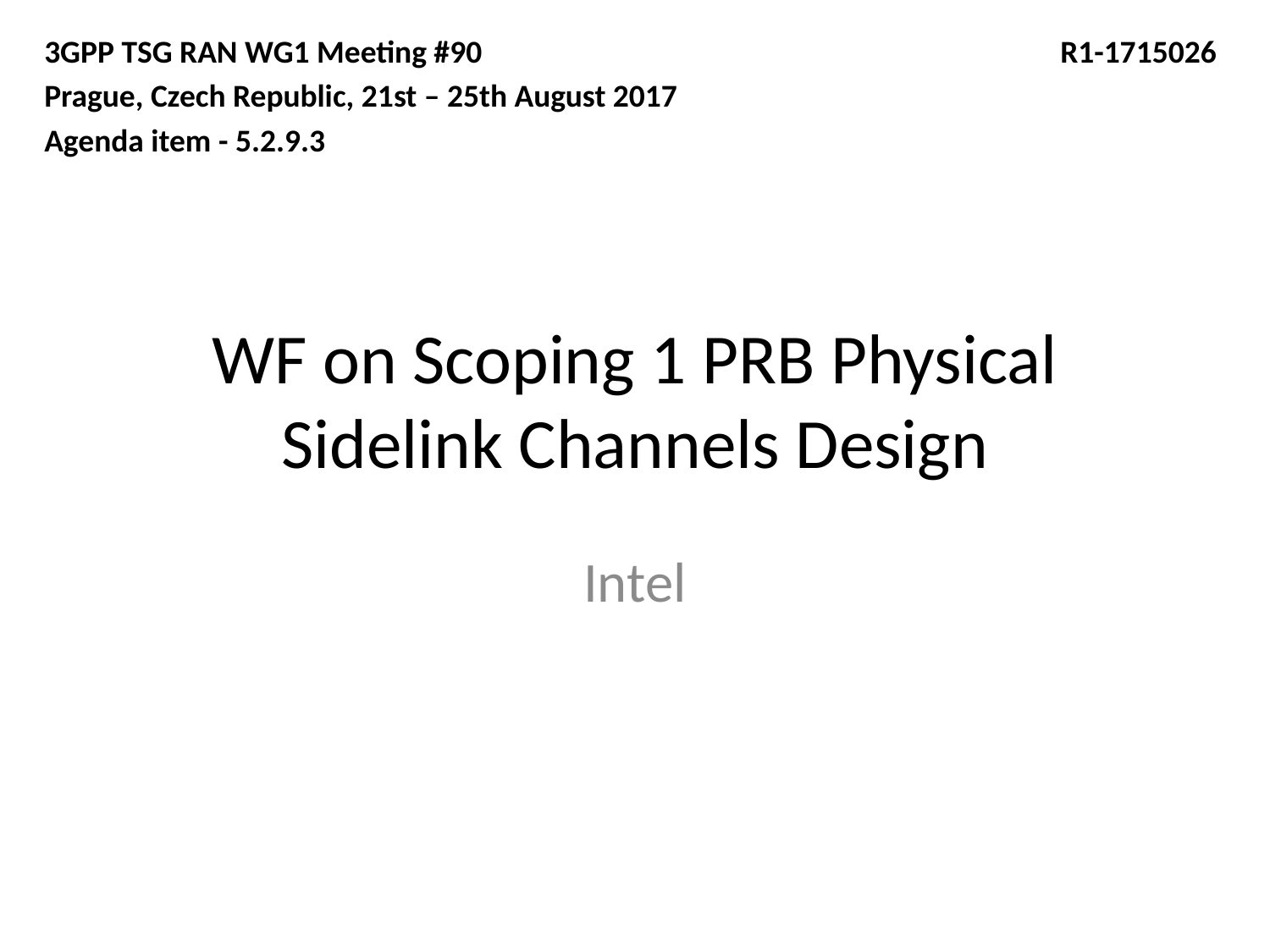

3GPP TSG RAN WG1 Meeting #90                                            	                  	R1-1715026
Prague, Czech Republic, 21st – 25th August 2017
Agenda item - 5.2.9.3
# WF on Scoping 1 PRB Physical Sidelink Channels Design
Intel